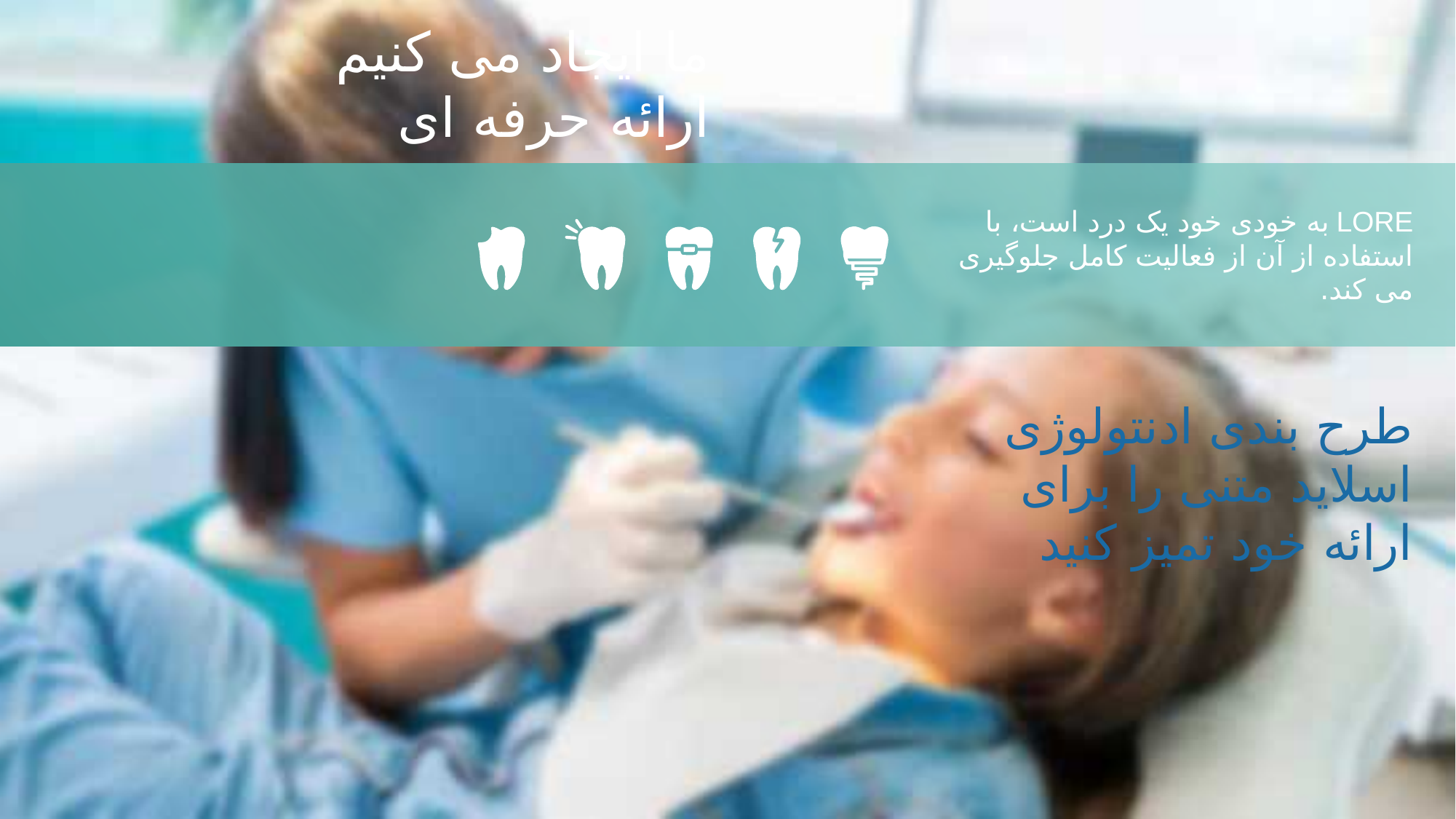

ما ایجاد می کنیم
ارائه حرفه ای

LORE به خودی خود یک درد است، با استفاده از آن از فعالیت کامل جلوگیری می کند.

طرح بندی ادنتولوژی
اسلاید متنی را برای ارائه خود تمیز کنید